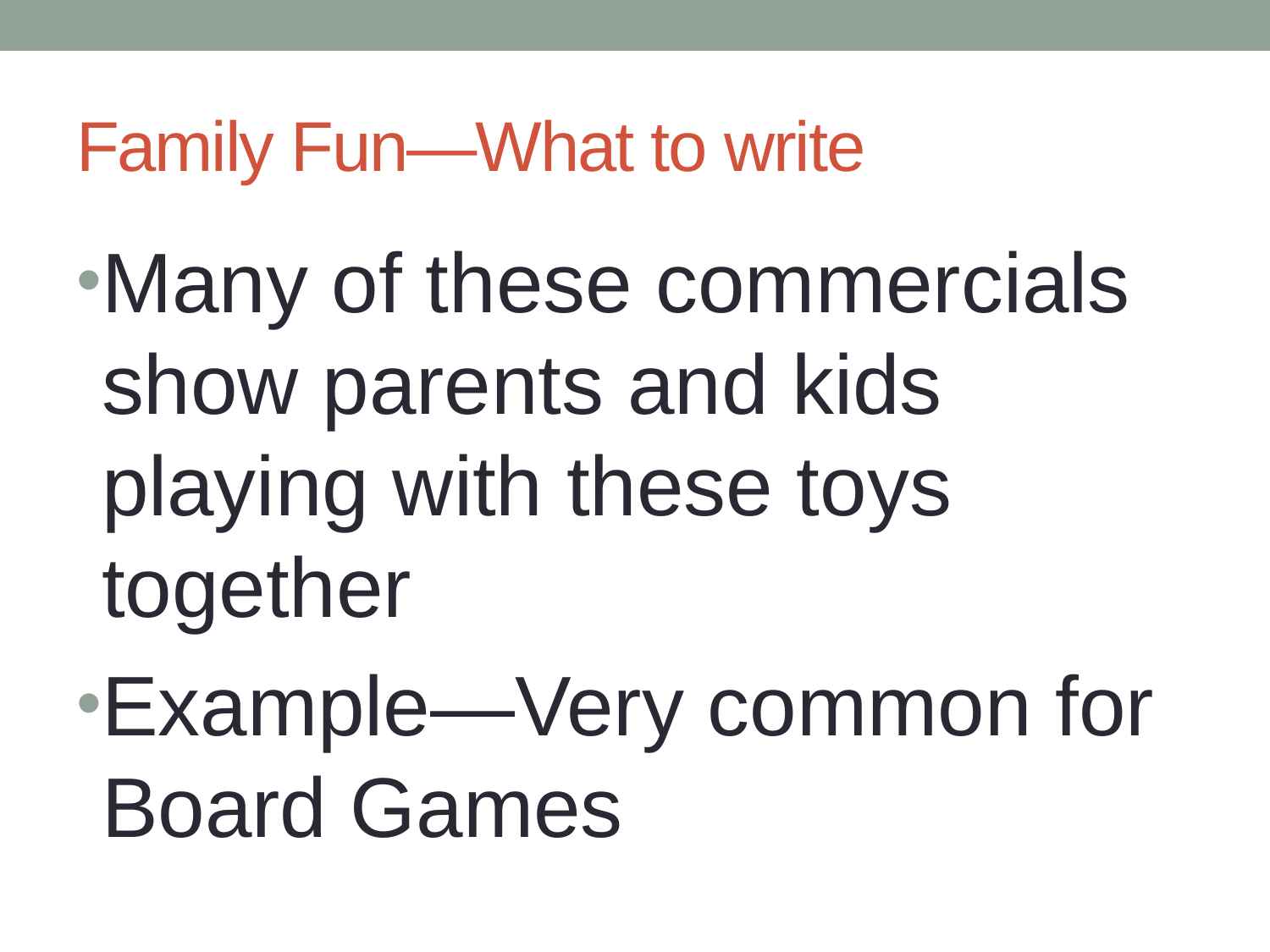

# Family Fun—What to write
Many of these commercials show parents and kids playing with these toys together
Example—Very common for Board Games